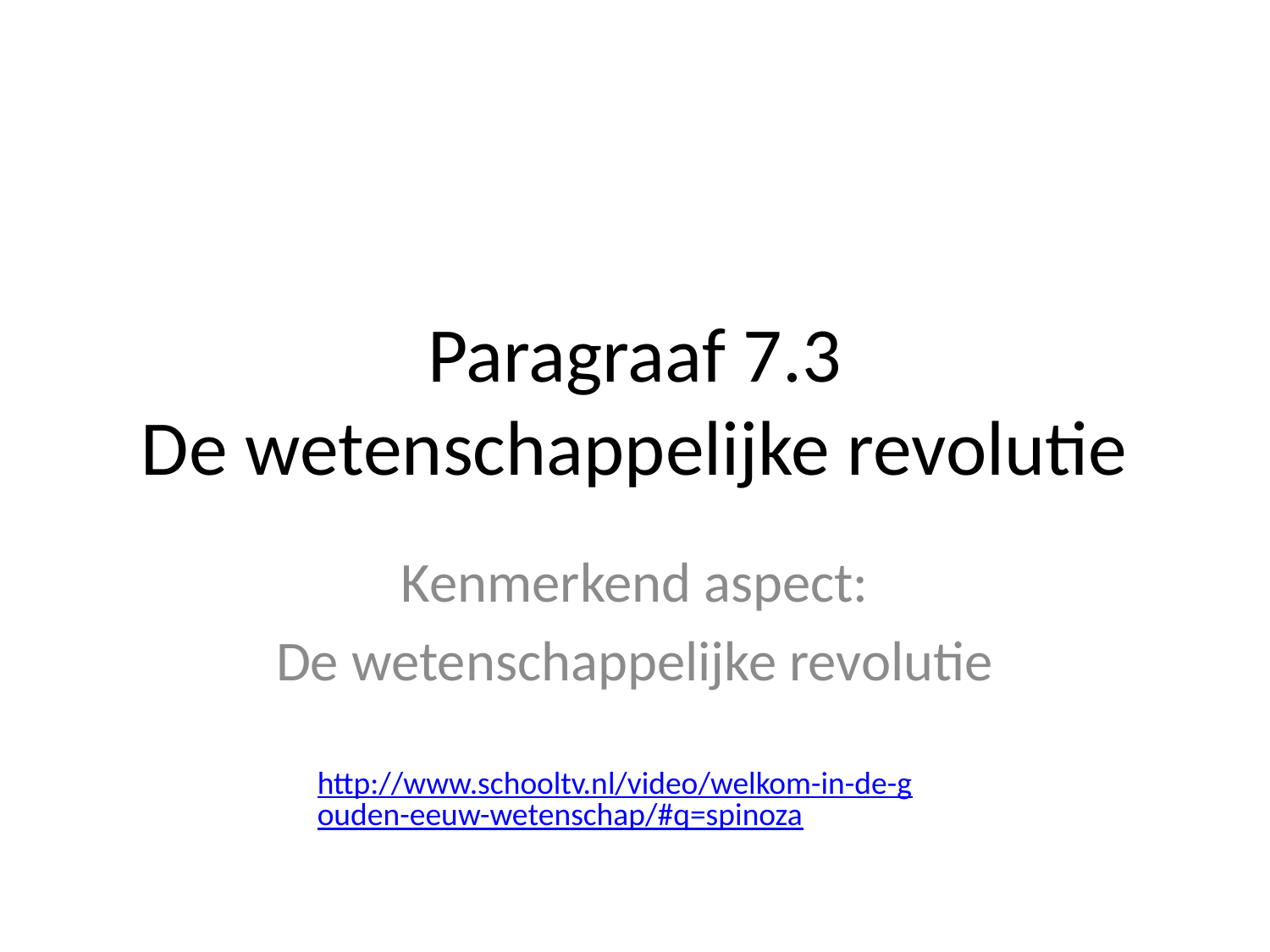

# Paragraaf 7.3 De wetenschappelijke revolutie
Kenmerkend aspect:
De wetenschappelijke revolutie
http://www.schooltv.nl/video/welkom-in-de-gouden-eeuw-wetenschap/#q=spinoza